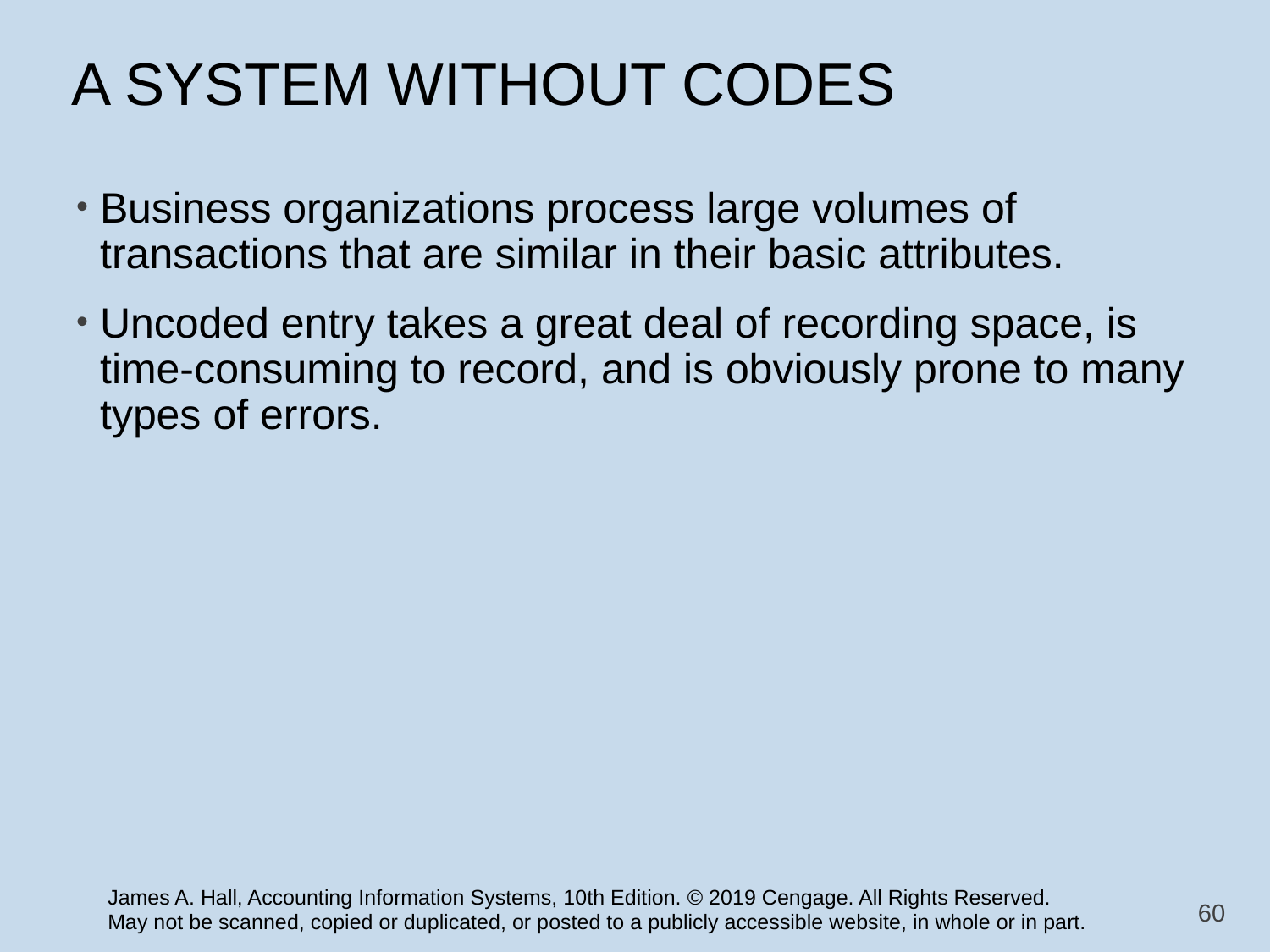

# A SYSTEM WITHOUT CODES
Business organizations process large volumes of transactions that are similar in their basic attributes.
Uncoded entry takes a great deal of recording space, is time-consuming to record, and is obviously prone to many types of errors.

60